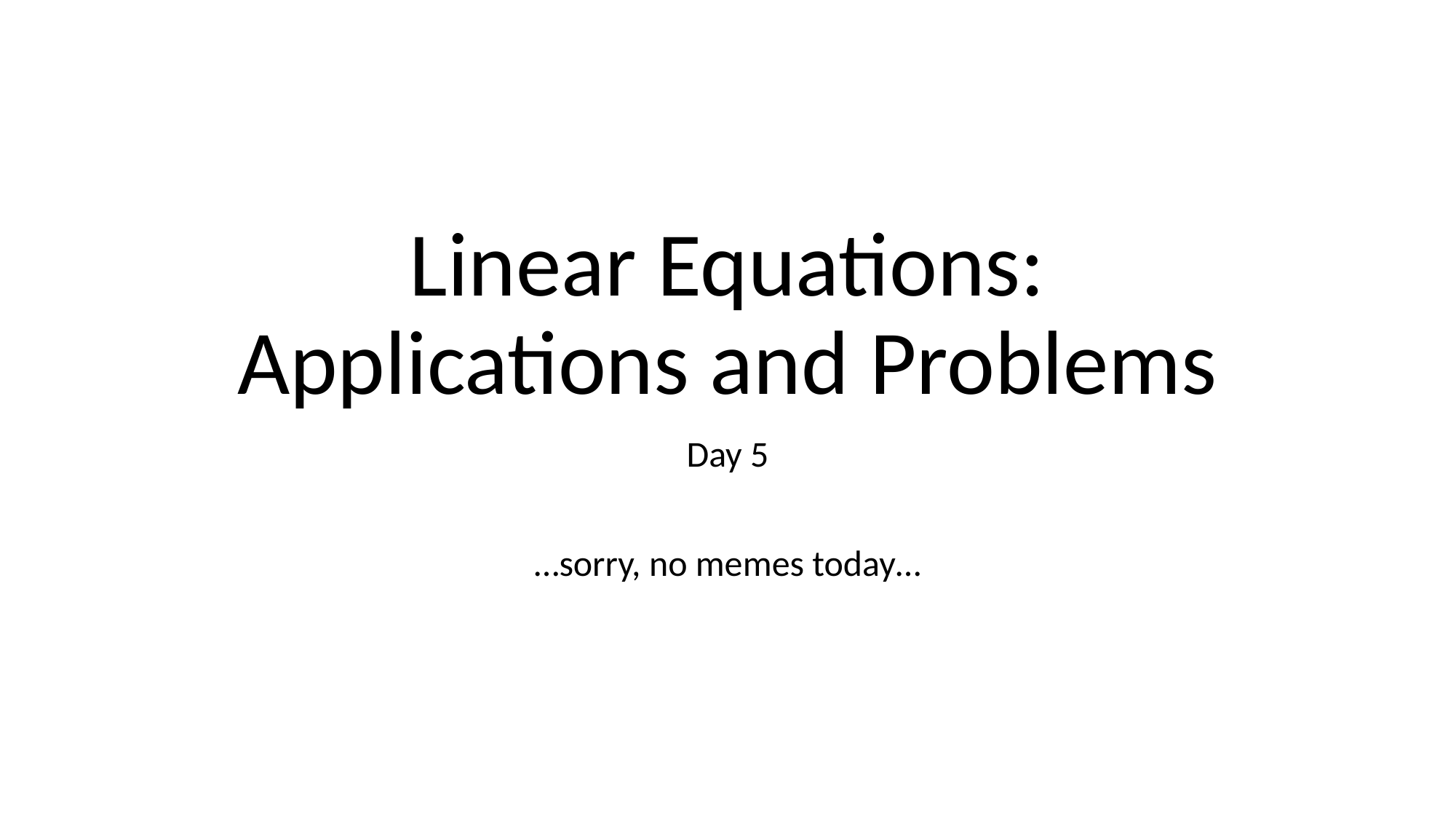

# Linear Equations: Applications and Problems
Day 5

…sorry, no memes today…